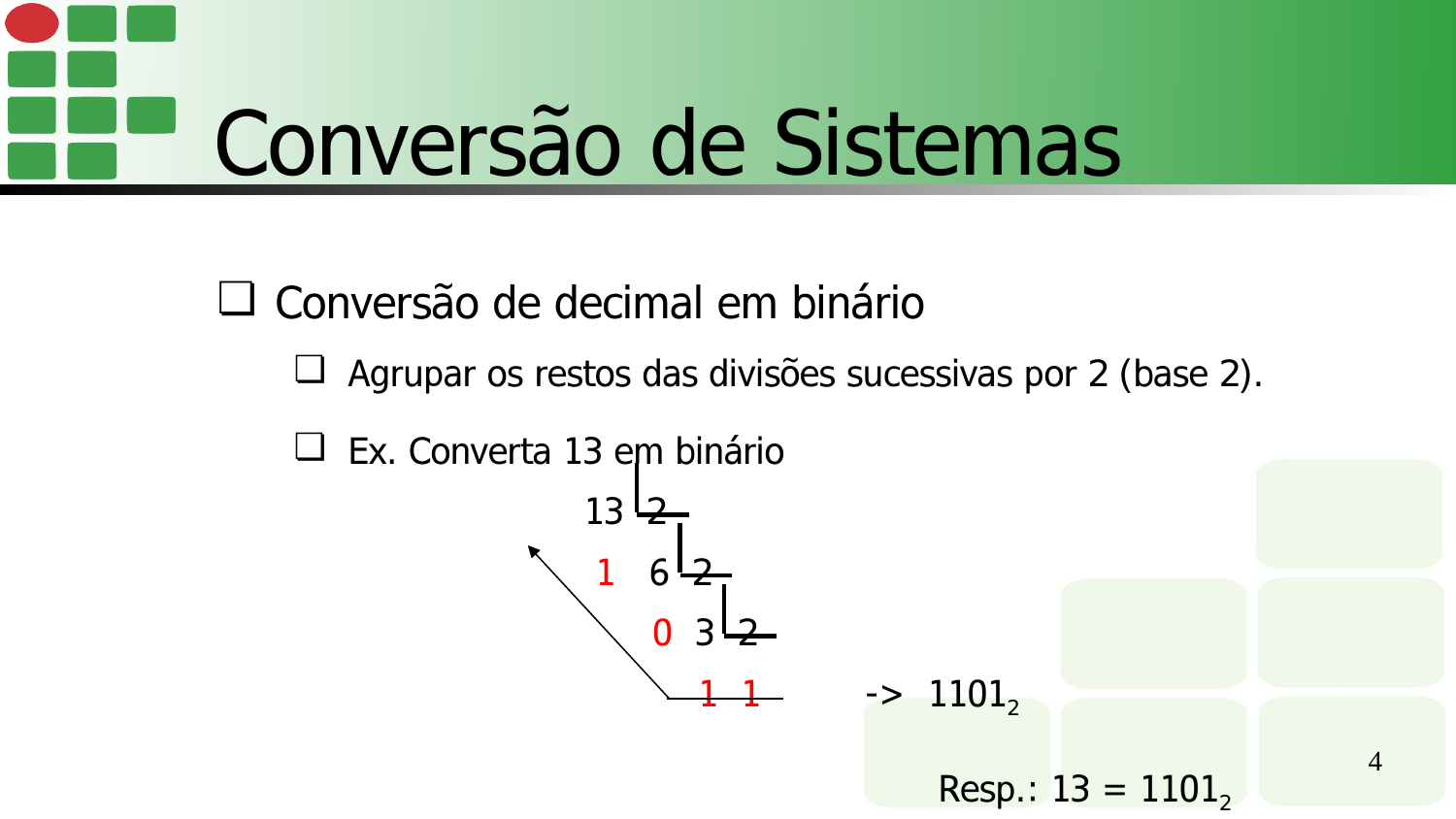

Conversão de Sistemas
Conversão de decimal em binário
Agrupar os restos das divisões sucessivas por 2 (base 2).

Ex. Converta 13 em binário
13  2
 1   6  2
      0  3  2
 ->  11012
          1  1
Resp.: 13 = 11012
4